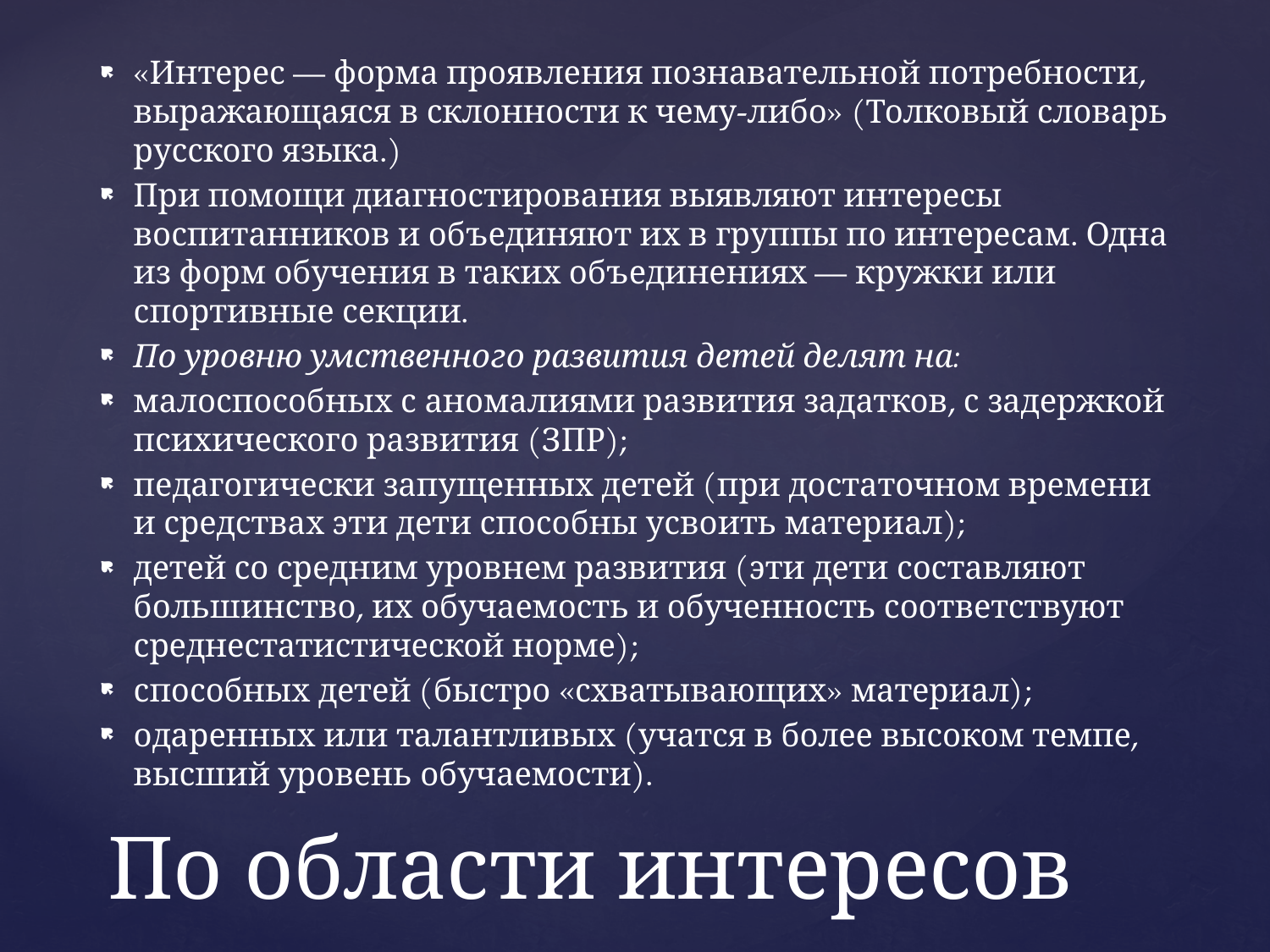

«Интерес — форма проявления познавательной по­требности, выражающаяся в склонности к чему-либо» (Толковый словарь русского языка.)
При помощи диагностирования выявляют инте­ресы воспитанников и объединяют их в группы по интересам. Одна из форм обучения в таких объедине­ниях — кружки или спортивные секции.
По уровню умственного развития детей делят на:
малоспособных с аномалиями развития задатков, с задержкой психического развития (ЗПР);
педагогически запущенных детей (при доста­точном времени и средствах эти дети способны усвоить материал);
детей со средним уровнем развития (эти дети составляют большинство, их обучаемость и обу­ченность соответствуют среднестатистической норме);
способных детей (быстро «схватывающих» ма­териал);
одаренных или талантливых (учатся в более высоком темпе, высший уровень обучаемости).

# По области интересов